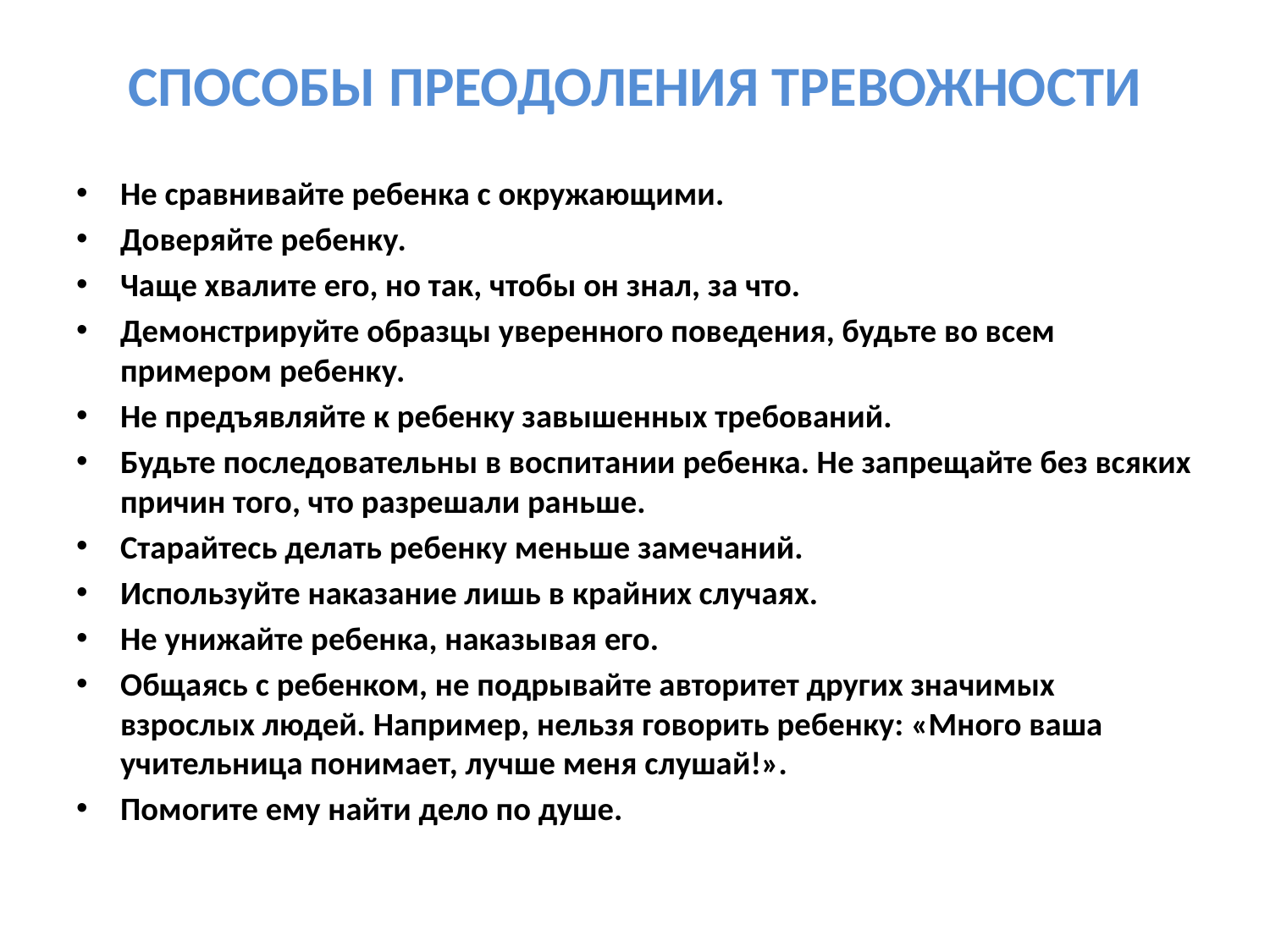

# СПОСОБЫ ПРЕОДОЛЕНИЯ ТРЕВОЖНОСТИ
Не сравнивайте ребенка с окружающими.
Доверяйте ребенку.
Чаще хвалите его, но так, чтобы он знал, за что.
Демонстрируйте образцы уверенного поведения, будьте во всем примером ребенку.
Не предъявляйте к ребенку завышенных требований.
Будьте последовательны в воспитании ребенка. Не запрещайте без всяких причин того, что разрешали раньше.
Старайтесь делать ребенку меньше замечаний.
Используйте наказание лишь в крайних случаях.
Не унижайте ребенка, наказывая его.
Общаясь с ребенком, не подрывайте авторитет других значимых взрослых людей. Например, нельзя говорить ребенку: «Много ваша учительница понимает, лучше меня слушай!».
Помогите ему найти дело по душе.